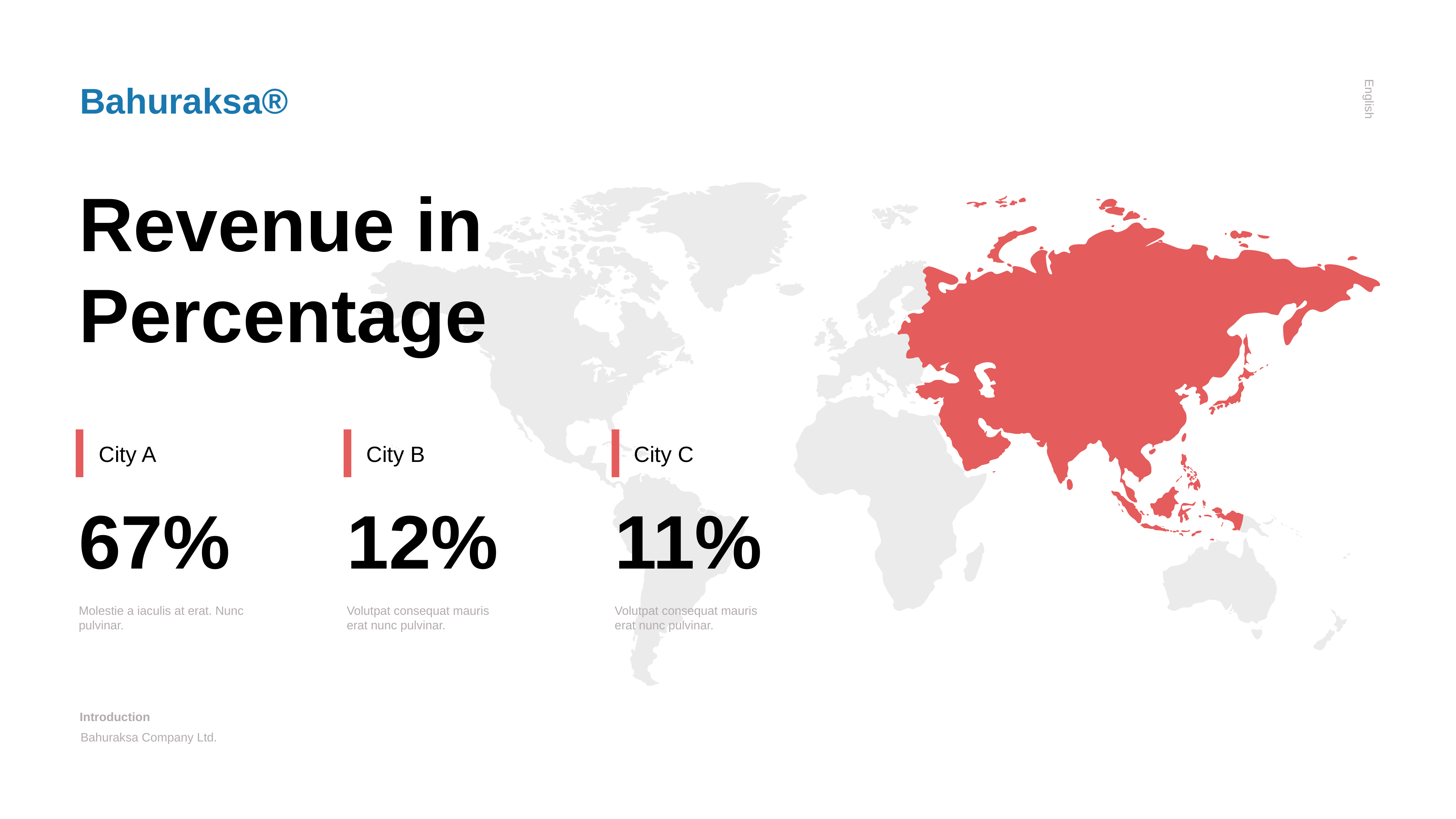

Bahuraksa®
English
Revenue in Percentage

City A
City B
City C
67%
12%
11%
Molestie a iaculis at erat. Nunc pulvinar.
Volutpat consequat mauris erat nunc pulvinar.
Volutpat consequat mauris erat nunc pulvinar.
Introduction
Bahuraksa Company Ltd.